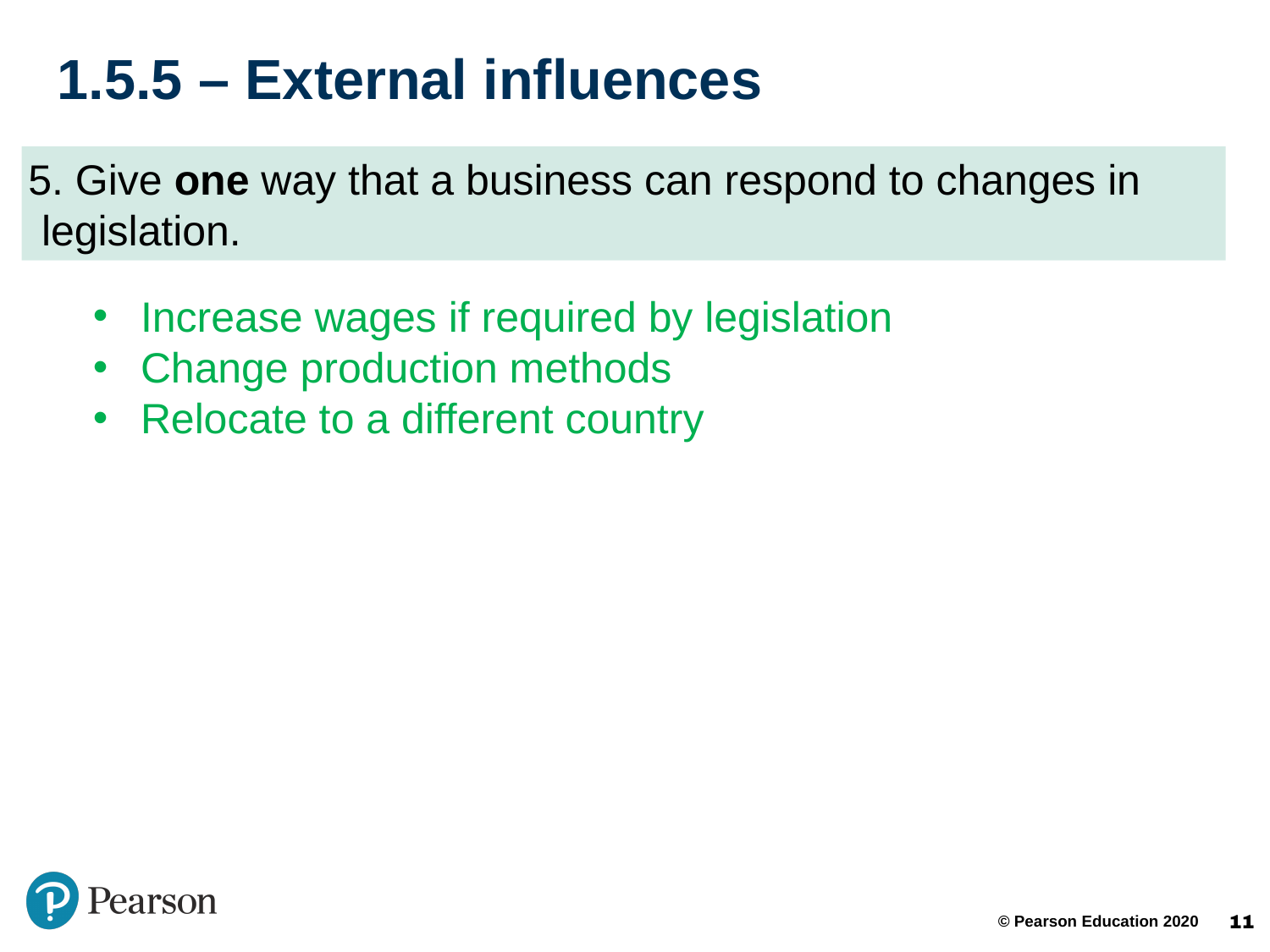

# 1.5.5 – External influences
5. Give one way that a business can respond to changes in legislation.
Increase wages if required by legislation
Change production methods
Relocate to a different country

11